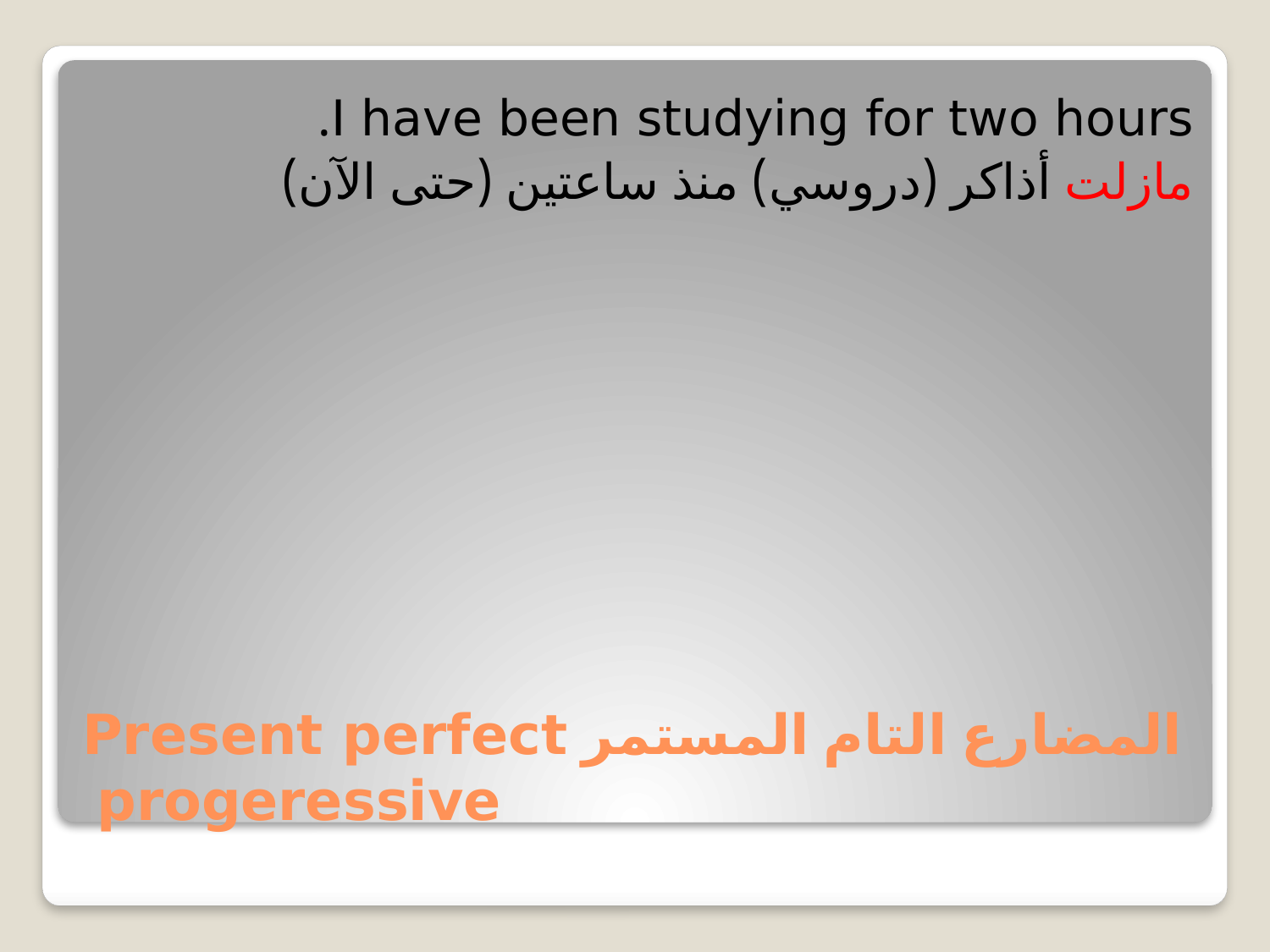

I have been studying for two hours.
مازلت أذاكر (دروسي) منذ ساعتين (حتى الآن)

# المضارع التام المستمر Present perfect progeressive